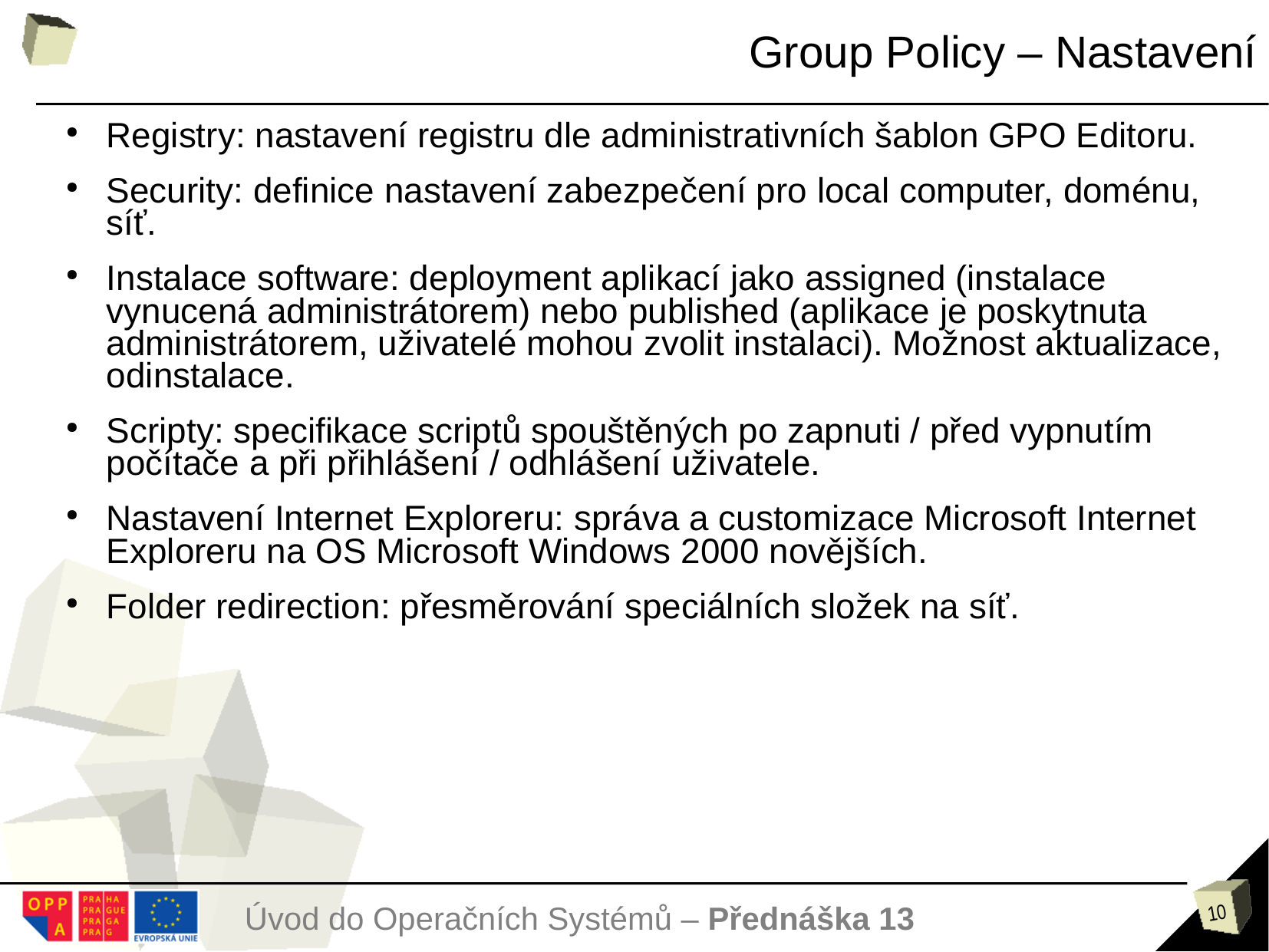

Group Policy – Nastavení
Registry: nastavení registru dle administrativních šablon GPO Editoru.
Security: definice nastavení zabezpečení pro local computer, doménu, síť.
Instalace software: deployment aplikací jako assigned (instalace vynucená administrátorem) nebo published (aplikace je poskytnuta administrátorem, uživatelé mohou zvolit instalaci). Možnost aktualizace, odinstalace.
Scripty: specifikace scriptů spouštěných po zapnuti / před vypnutím počítače a při přihlášení / odhlášení uživatele.
Nastavení Internet Exploreru: správa a customizace Microsoft Internet Exploreru na OS Microsoft Windows 2000 novějších.
Folder redirection: přesměrování speciálních složek na síť.